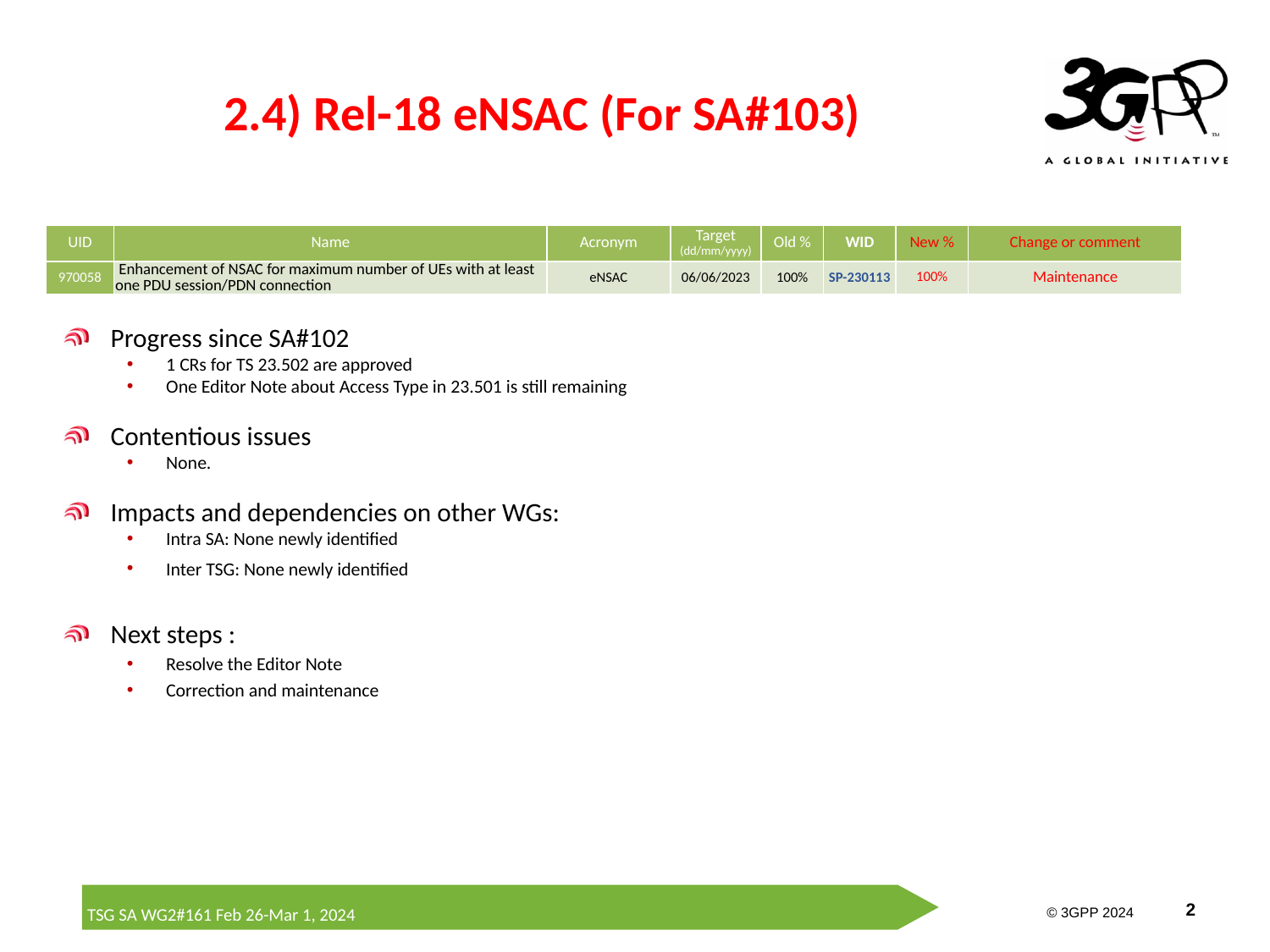

# 2.4) Rel-18 eNSAC (For SA#103)
| UID | Name | Acronym | Target (dd/mm/yyyy) | Old % | WID | New % | Change or comment |
| --- | --- | --- | --- | --- | --- | --- | --- |
| 970058 | Enhancement of NSAC for maximum number of UEs with at least one PDU session/PDN connection | eNSAC | 06/06/2023 | 100% | SP-230113 | 100% | Maintenance |
Progress since SA#102
1 CRs for TS 23.502 are approved
One Editor Note about Access Type in 23.501 is still remaining

Contentious issues
None.

Impacts and dependencies on other WGs:
Intra SA: None newly identified
Inter TSG: None newly identified

Next steps :
Resolve the Editor Note
Correction and maintenance